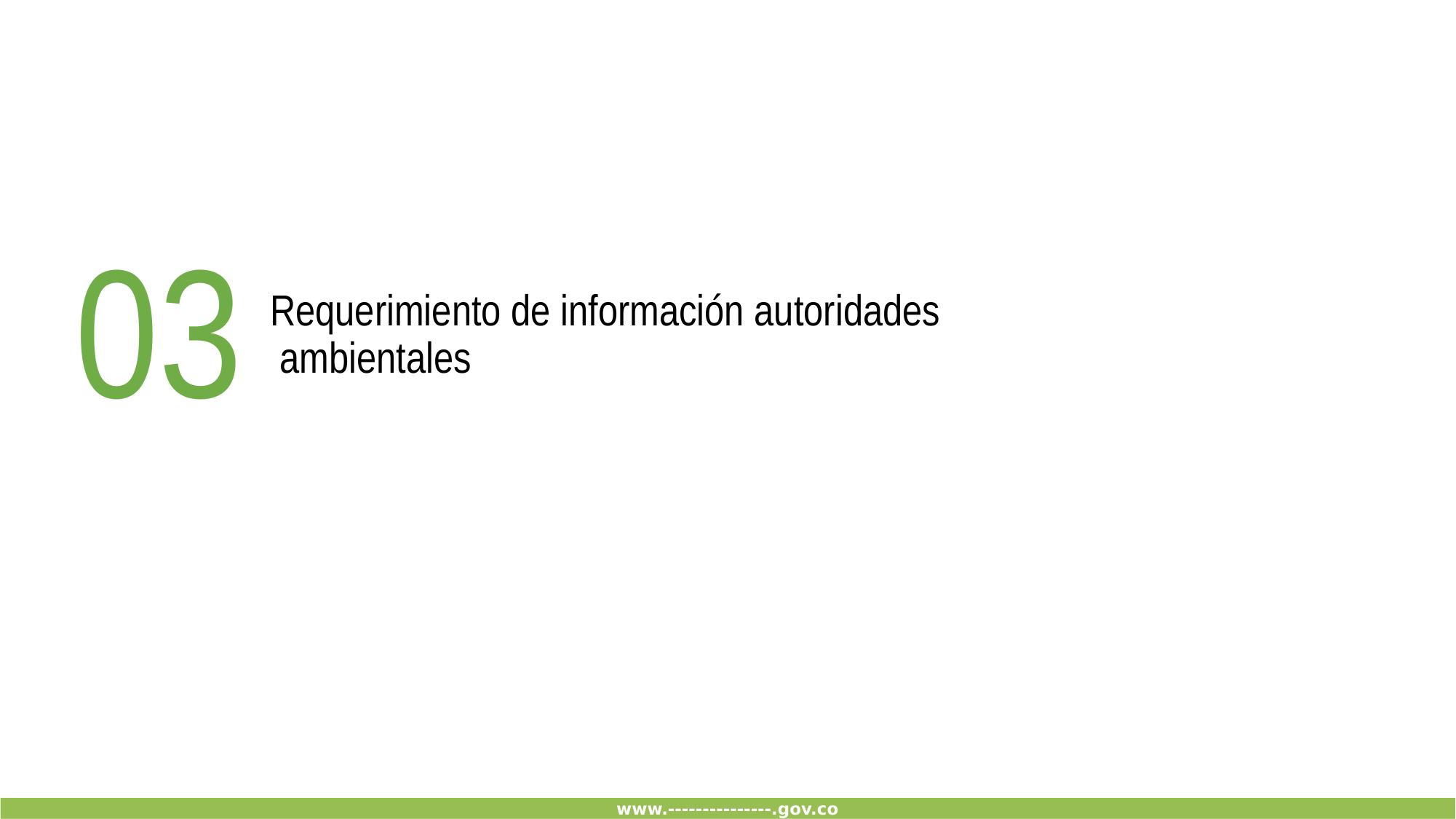

03
# Requerimiento de información autoridades ambientales
www.---------------.gov.co